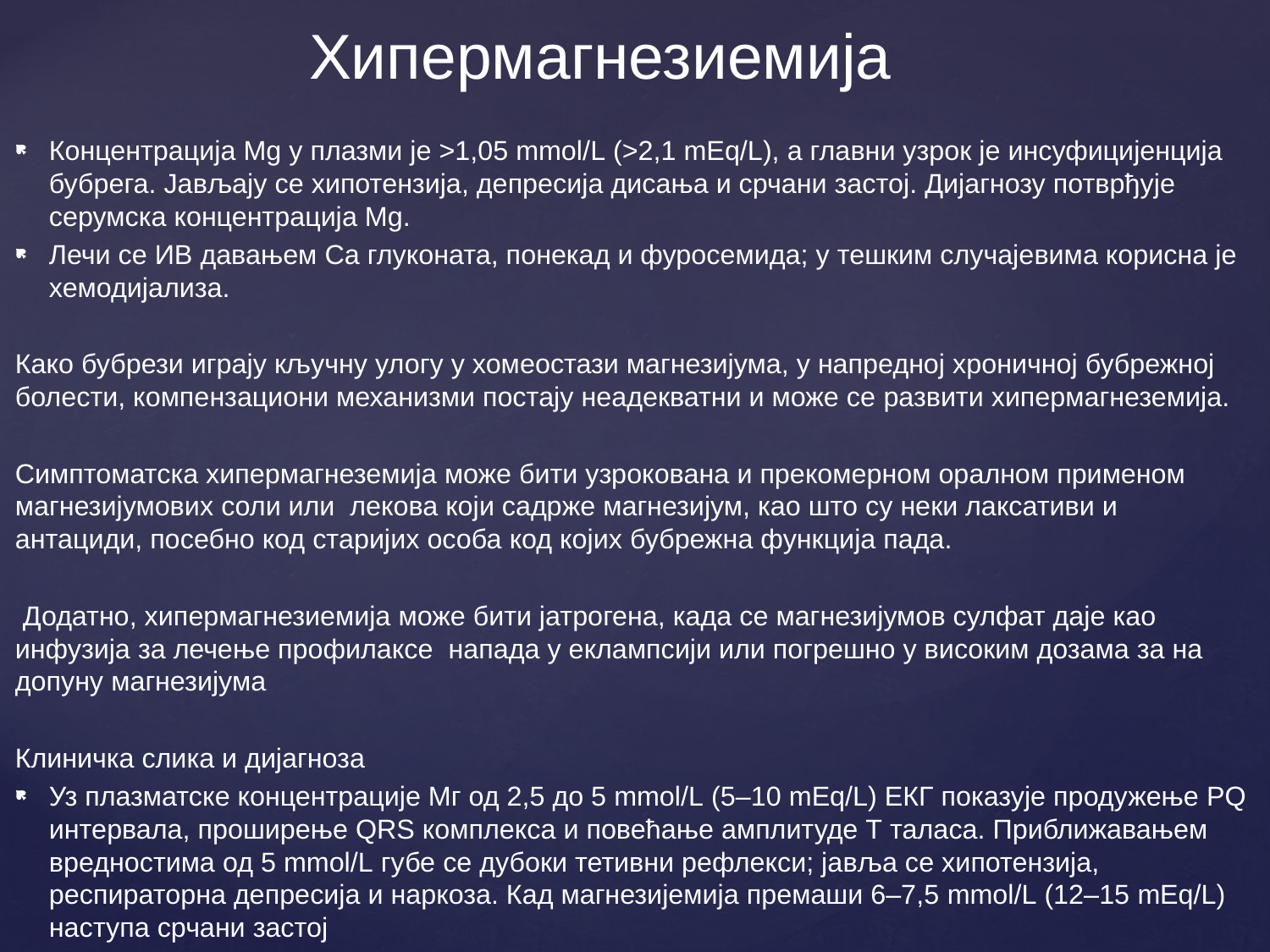

# Хипермагнезиемија
Концентрација Мg у плазми је >1,05 mmol/L (>2,1 mЕq/L), а главни узрок је инсуфицијенција  бубрега. Јављају се хипотензија, депресија дисања и срчани застој. Дијагнозу потврђује серумска концентрација Мg.
Лечи се ИВ давањем Cа глуконата, понекад и фуросемида; у тешким случајевима корисна је хемодијализа.

Како бубрези играју кључну улогу у хомеостази магнезијума, у напредној хроничној бубрежној болести, компензациони механизми постају неадекватни и може се развити хипермагнеземија.

Симптоматска хипермагнеземија може бити узрокована и прекомерном оралном применом магнезијумових соли или  лекова који садрже магнезијум, као што су неки лаксативи и  антациди, посебно код старијих особа код којих бубрежна функција пада.

 Додатно, хипермагнезиемија може бити јатрогена, када се магнезијумов сулфат даје као инфузија за лечење профилаксе  напада у еклампсији или погрешно у високим дозама за на допуну магнезијума

Клиничка слика и дијагноза
Уз плазматске концентрације Мг од 2,5 до 5 mmol/L (5–10 mЕq/L) ЕКГ показује продужење PQ интервала, проширење QRS комплекса и повећање амплитуде Т таласа. Приближавањем вредностима од 5 mmol/L губе се дубоки тетивни рефлекси; јавља се хипотензија, респираторна депресија и наркоза. Кад магнезијемија премаши 6–7,5 mmol/L (12–15 mЕq/L) наступа срчани застој